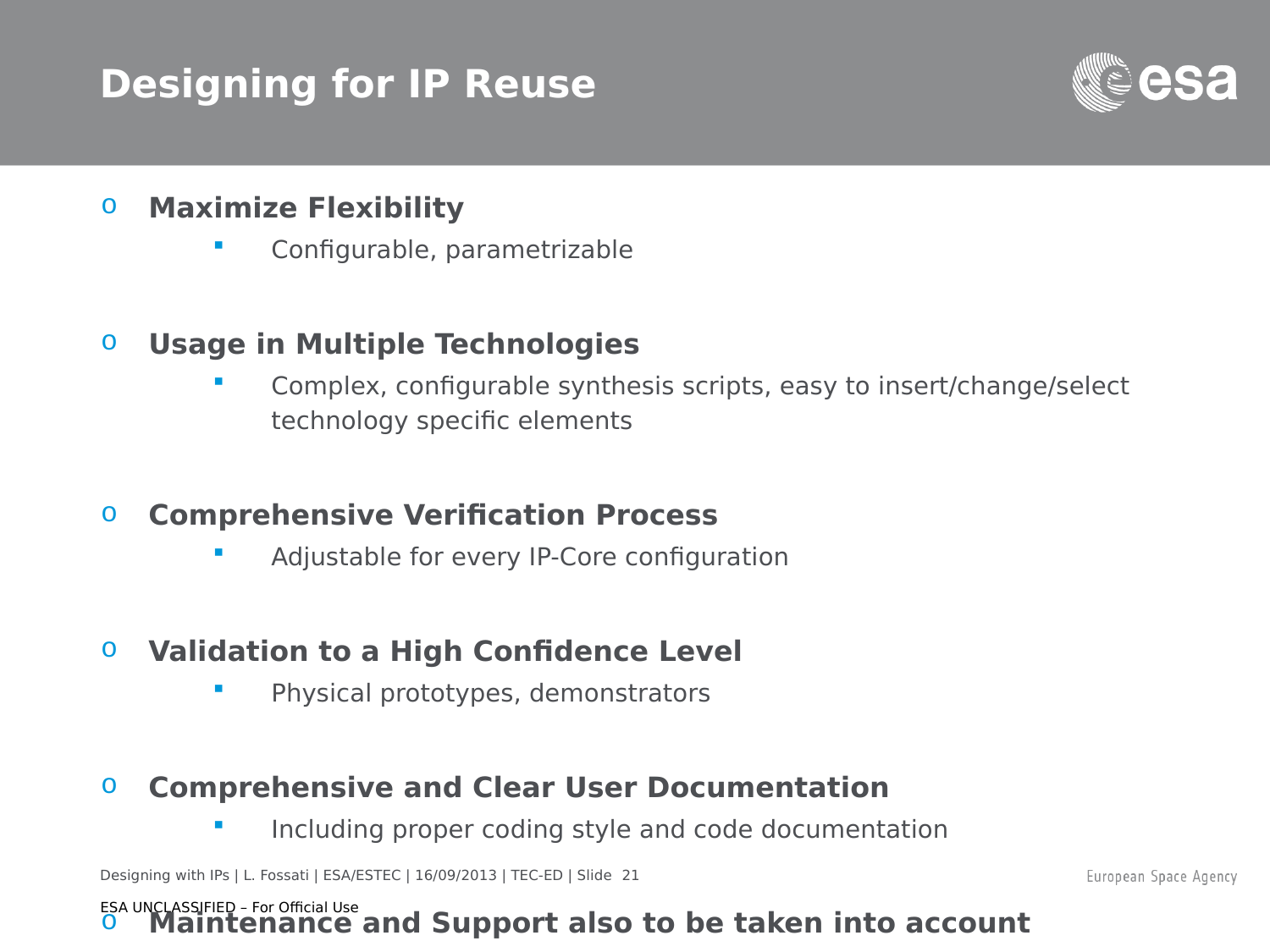

# Designing for IP Reuse
Maximize Flexibility
Configurable, parametrizable

Usage in Multiple Technologies
Complex, configurable synthesis scripts, easy to insert/change/select technology specific elements

Comprehensive Verification Process
Adjustable for every IP-Core configuration

Validation to a High Confidence Level
Physical prototypes, demonstrators

Comprehensive and Clear User Documentation
Including proper coding style and code documentation

Maintenance and Support also to be taken into account